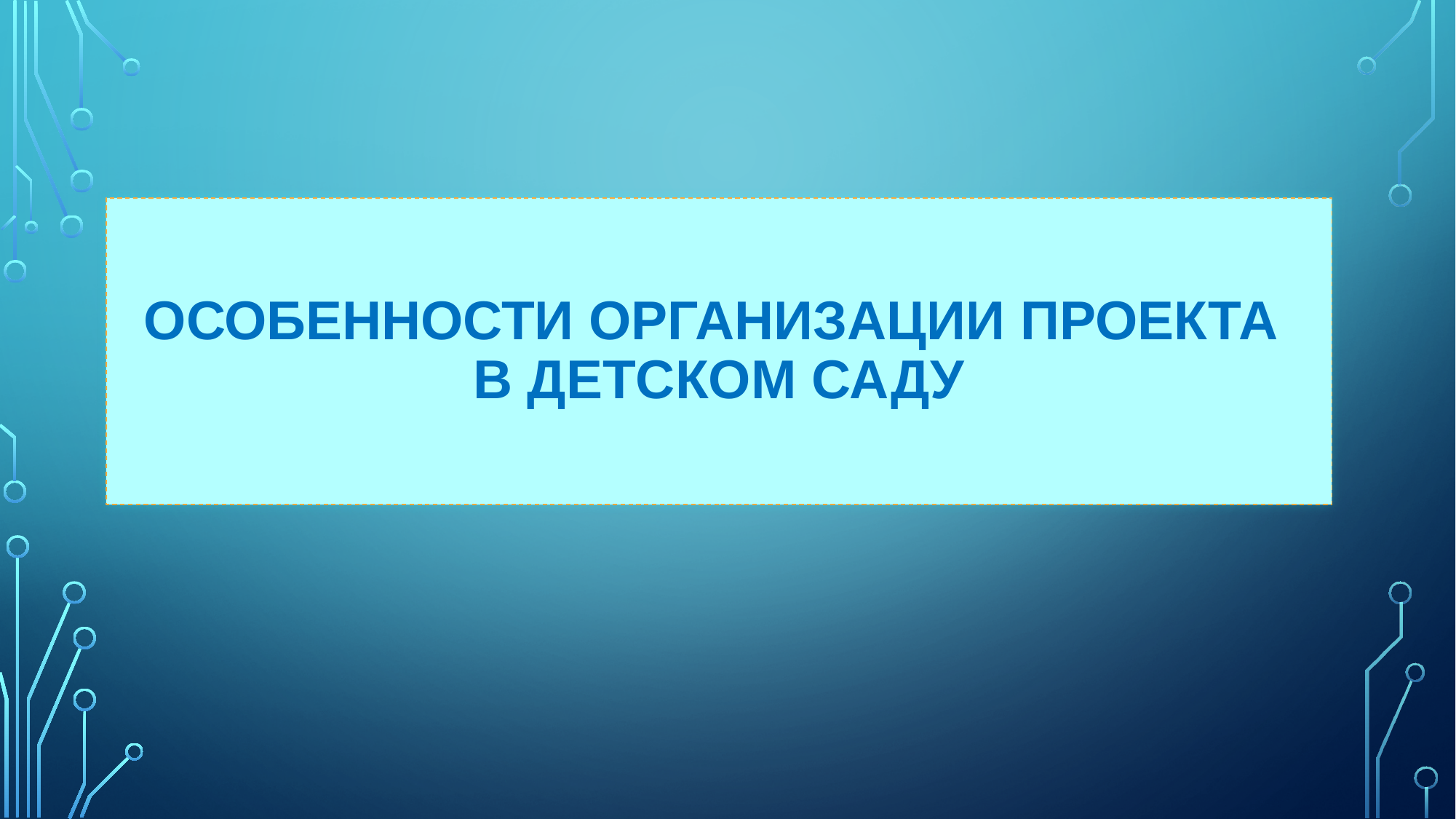

# Особенности организации проекта в детском саду